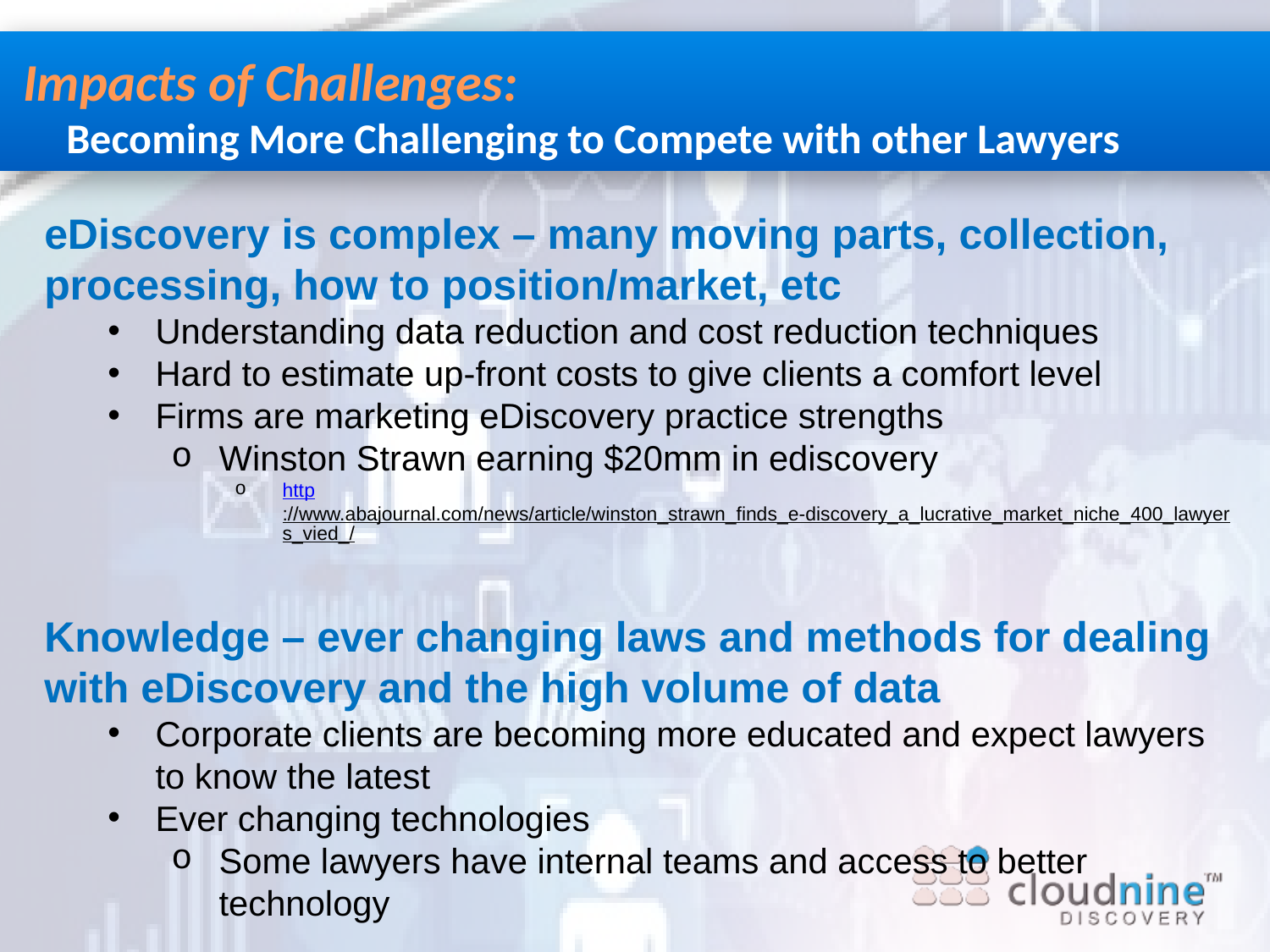

Impacts of Challenges:
Becoming More Challenging to Compete with other Lawyers
eDiscovery is complex – many moving parts, collection, processing, how to position/market, etc
Understanding data reduction and cost reduction techniques
Hard to estimate up-front costs to give clients a comfort level
Firms are marketing eDiscovery practice strengths
Winston Strawn earning $20mm in ediscovery
http://www.abajournal.com/news/article/winston_strawn_finds_e-discovery_a_lucrative_market_niche_400_lawyers_vied_/

Knowledge – ever changing laws and methods for dealing with eDiscovery and the high volume of data
Corporate clients are becoming more educated and expect lawyers to know the latest
Ever changing technologies
Some lawyers have internal teams and access to better technology